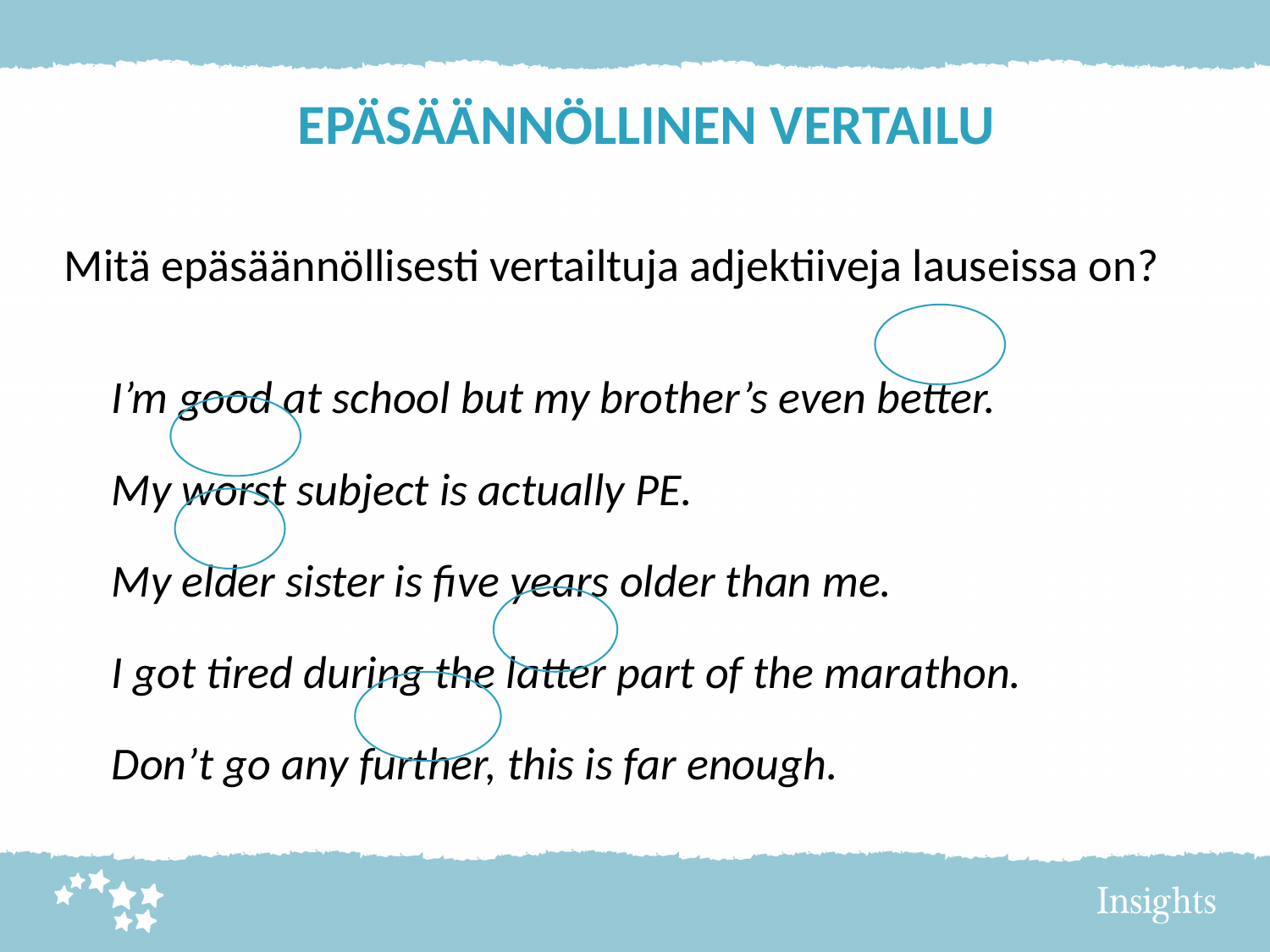

# EPÄSÄÄNNÖLLINEN VERTAILU

Mitä epäsäännöllisesti vertailtuja adjektiiveja lauseissa on?
	I’m good at school but my brother’s even better.
	My worst subject is actually PE.
	My elder sister is five years older than me.
	I got tired during the latter part of the marathon.
	Don’t go any further, this is far enough.